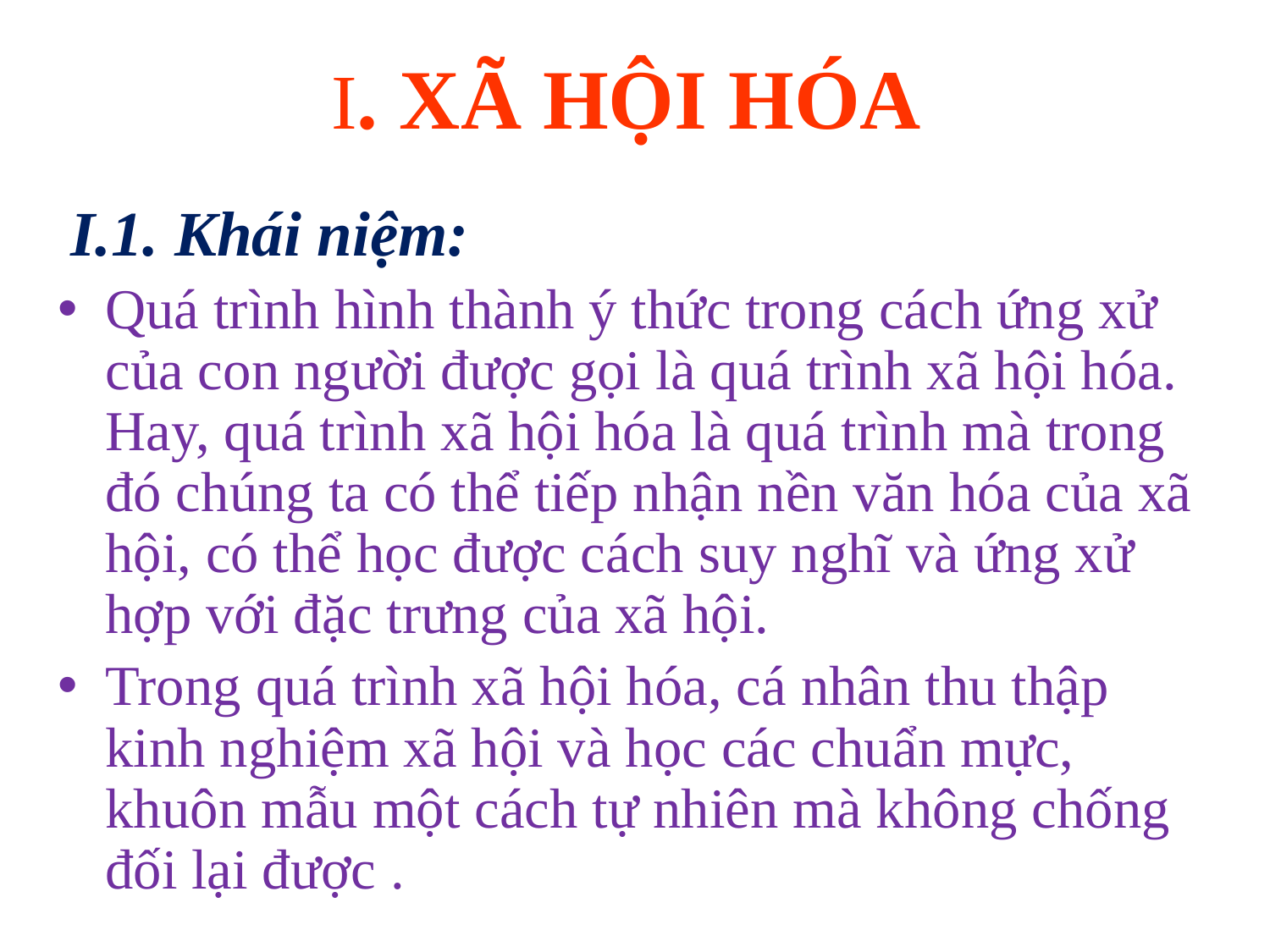

# I. XÃ HỘI HÓA
 I.1. Khái niệm:
Quá trình hình thành ý thức trong cách ứng xử của con người được gọi là quá trình xã hội hóa. Hay, quá trình xã hội hóa là quá trình mà trong đó chúng ta có thể tiếp nhận nền văn hóa của xã hội, có thể học được cách suy nghĩ và ứng xử hợp với đặc trưng của xã hội.
Trong quá trình xã hội hóa, cá nhân thu thập kinh nghiệm xã hội và học các chuẩn mực, khuôn mẫu một cách tự nhiên mà không chống đối lại được .